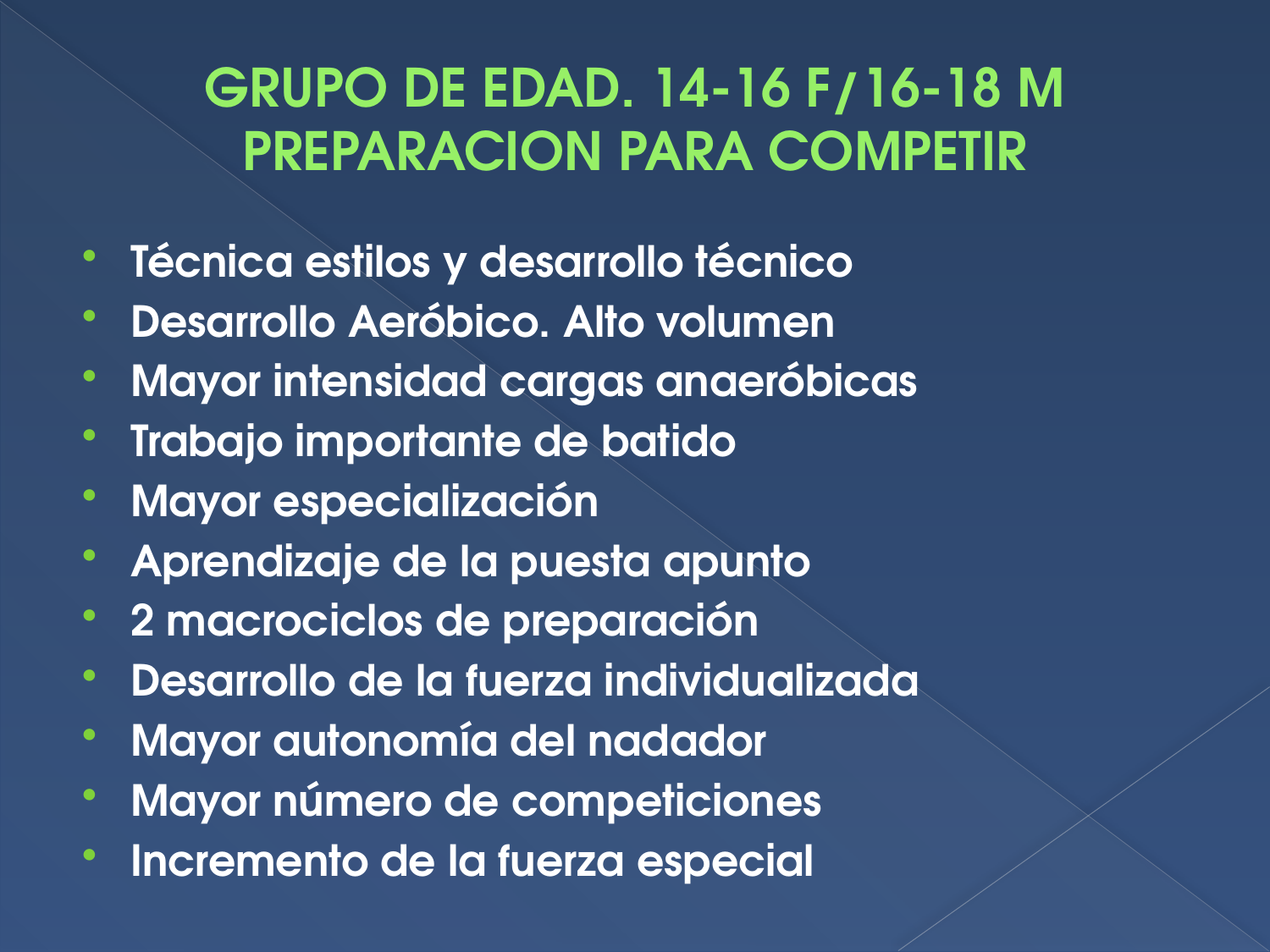

# GRUPO DE EDAD. 14-16 F/16-18 M PREPARACION PARA COMPETIR
Técnica estilos y desarrollo técnico
Desarrollo Aeróbico. Alto volumen
Mayor intensidad cargas anaeróbicas
Trabajo importante de batido
Mayor especialización
Aprendizaje de la puesta apunto
2 macrociclos de preparación
Desarrollo de la fuerza individualizada
Mayor autonomía del nadador
Mayor número de competiciones
Incremento de la fuerza especial